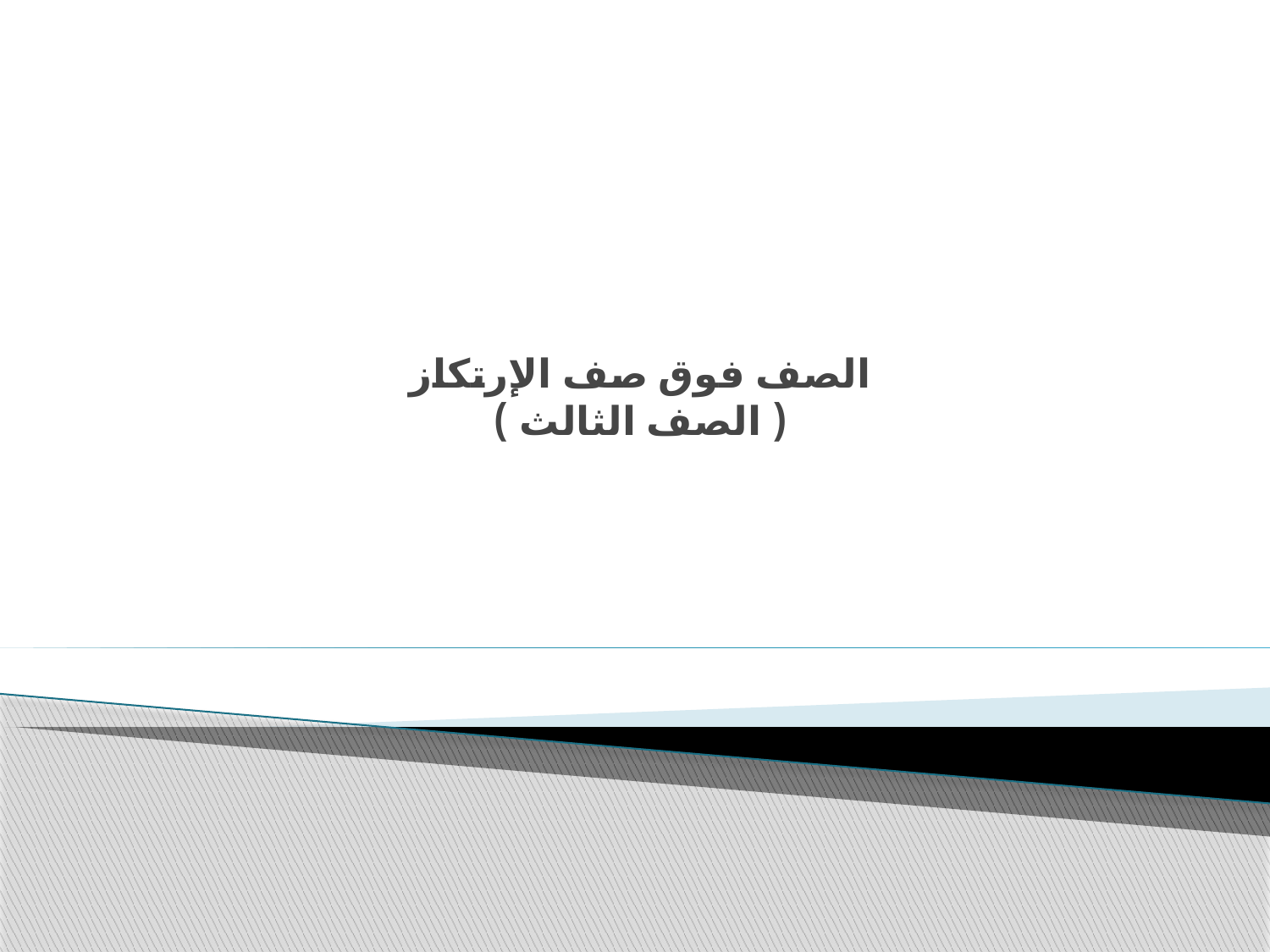

# الصف فوق صف الإرتكاز ( الصف الثالث )